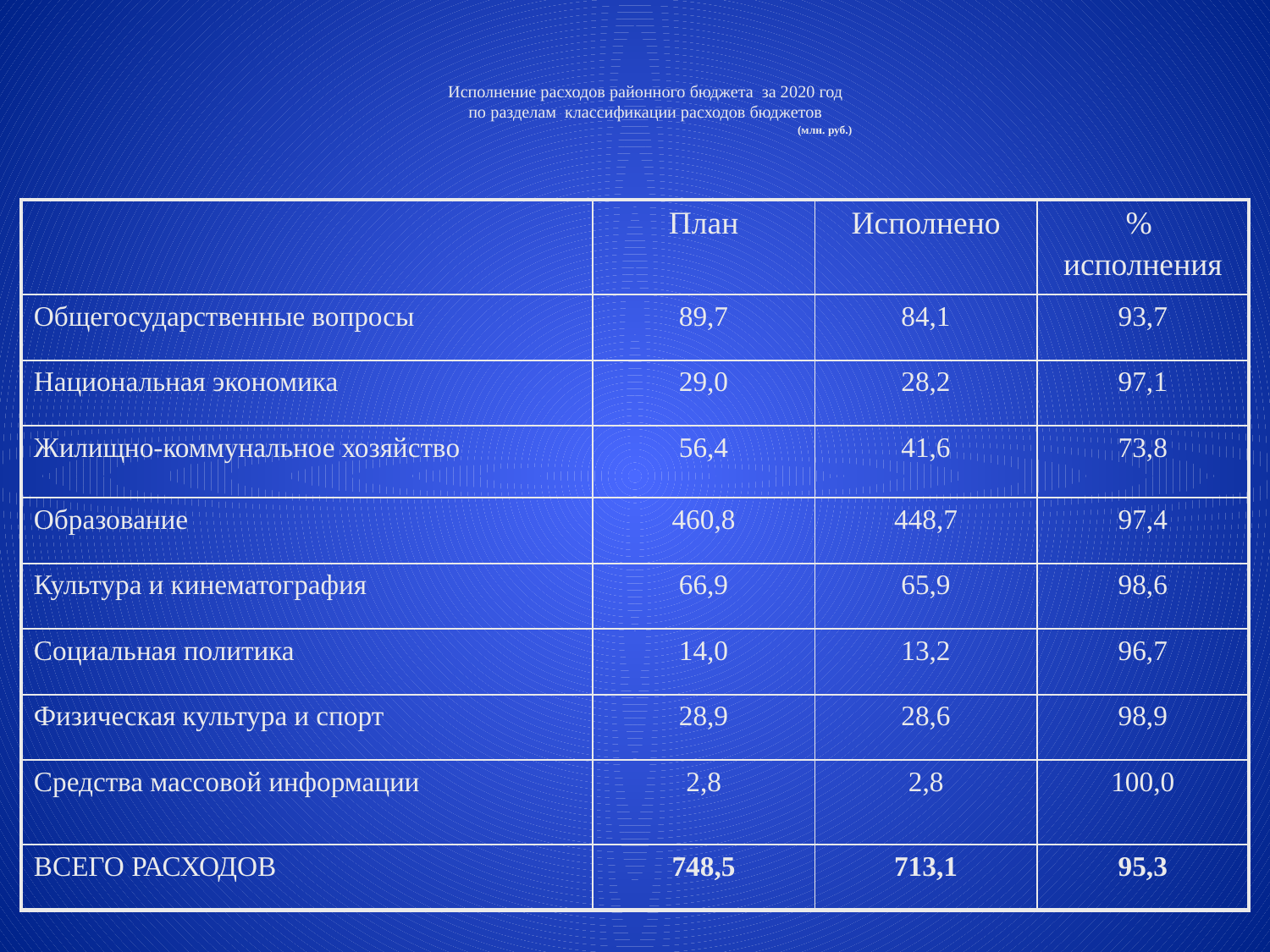

# Исполнение расходов районного бюджета  за 2020 год по разделам  классификации расходов бюджетов (млн. руб.)
|  | План | Исполнено | % исполнения |
| --- | --- | --- | --- |
| Общегосударственные вопросы | 89,7 | 84,1 | 93,7 |
| Национальная экономика | 29,0 | 28,2 | 97,1 |
| Жилищно-коммунальное хозяйство | 56,4 | 41,6 | 73,8 |
| Образование | 460,8 | 448,7 | 97,4 |
| Культура и кинематография | 66,9 | 65,9 | 98,6 |
| Социальная политика | 14,0 | 13,2 | 96,7 |
| Физическая культура и спорт | 28,9 | 28,6 | 98,9 |
| Средства массовой информации | 2,8 | 2,8 | 100,0 |
| ВСЕГО РАСХОДОВ | 748,5 | 713,1 | 95,3 |